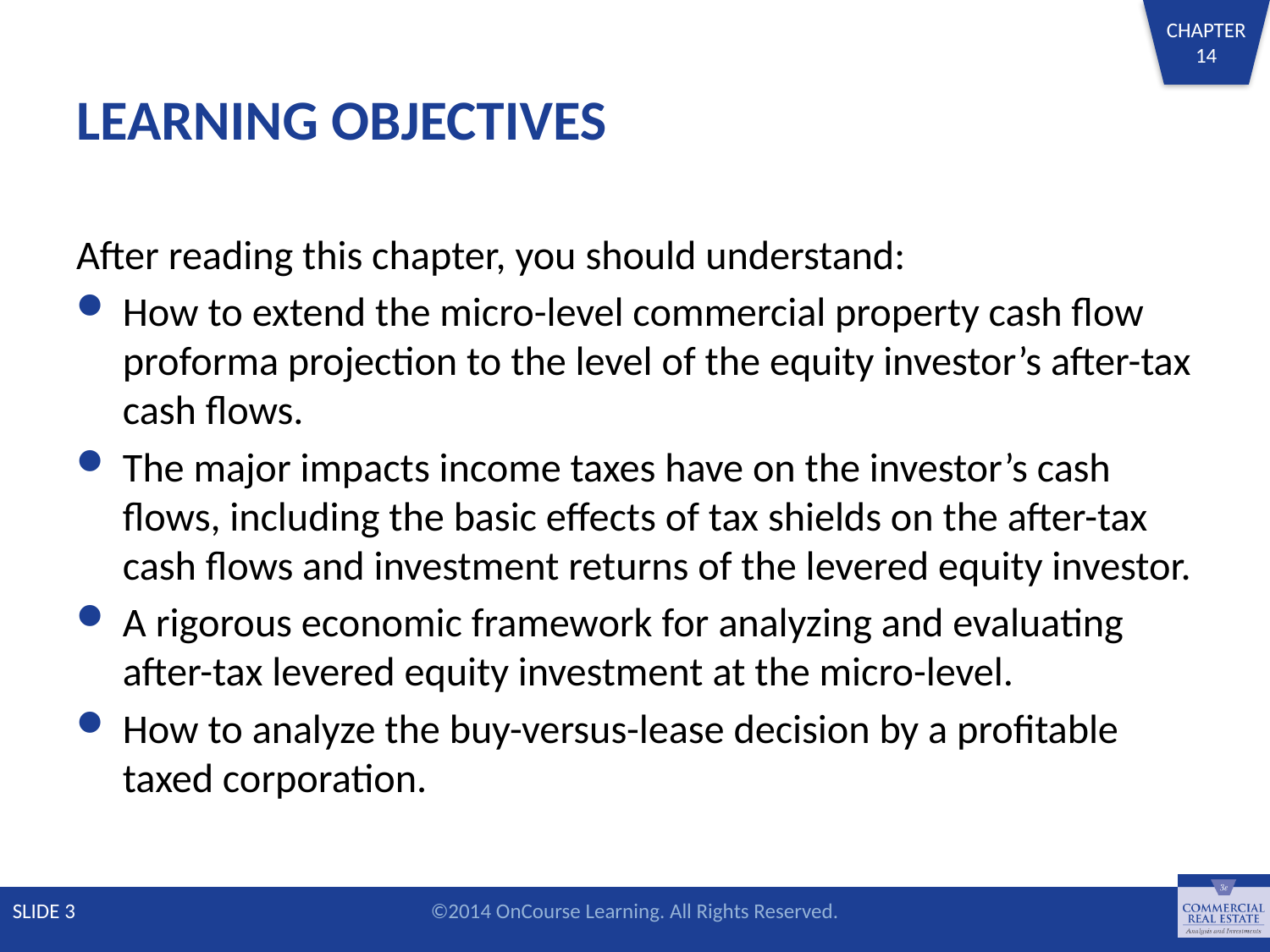

# LEARNING OBJECTIVES
After reading this chapter, you should understand:
How to extend the micro-level commercial property cash flow proforma projection to the level of the equity investor’s after-tax cash flows.
The major impacts income taxes have on the investor’s cash flows, including the basic effects of tax shields on the after-tax cash flows and investment returns of the levered equity investor.
A rigorous economic framework for analyzing and evaluating after-tax levered equity investment at the micro-level.
How to analyze the buy-versus-lease decision by a profitable taxed corporation.

SLIDE 3